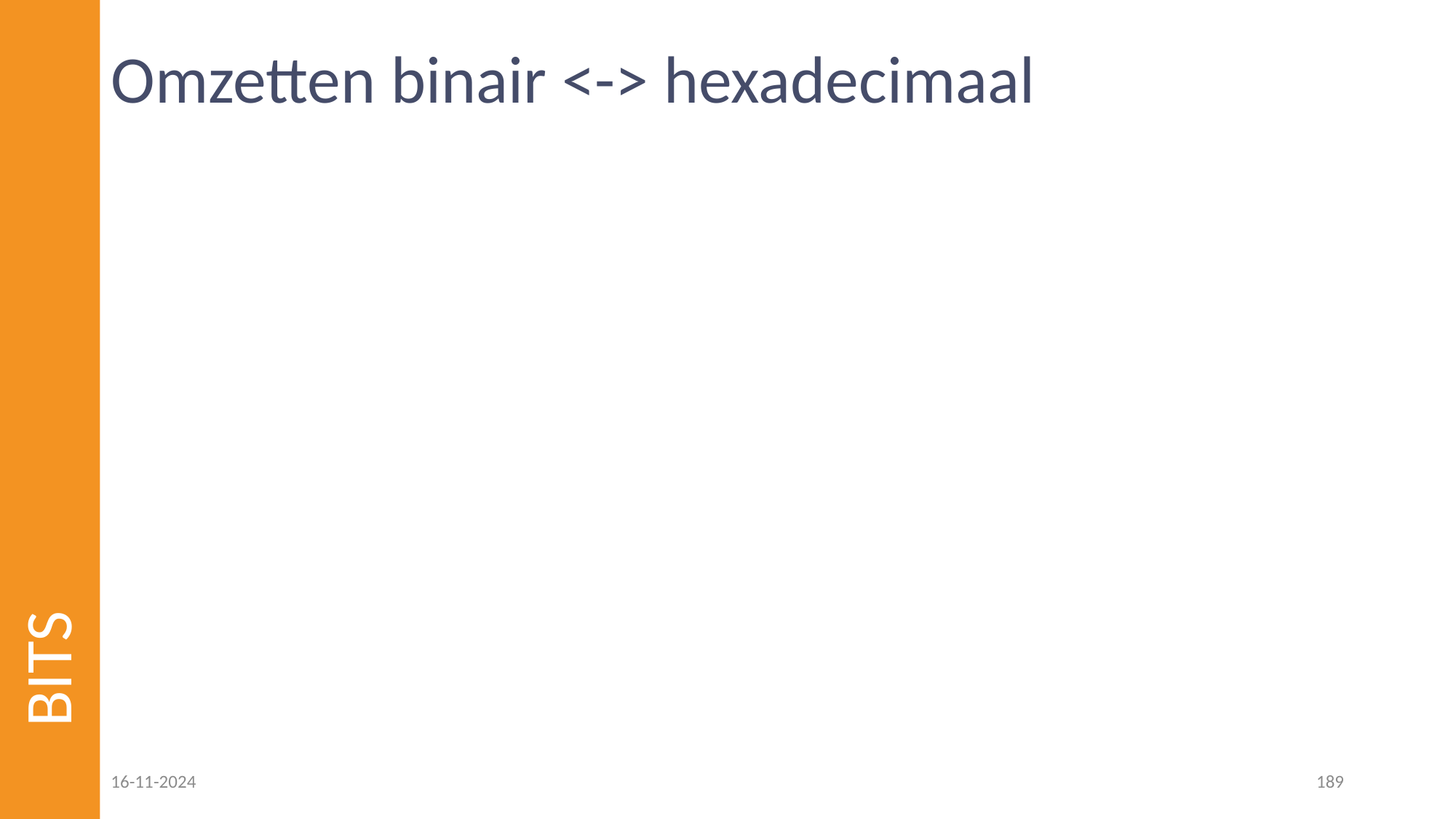

# Omzetten binair <-> hexadecimaal
BITS
16-11-2024

189